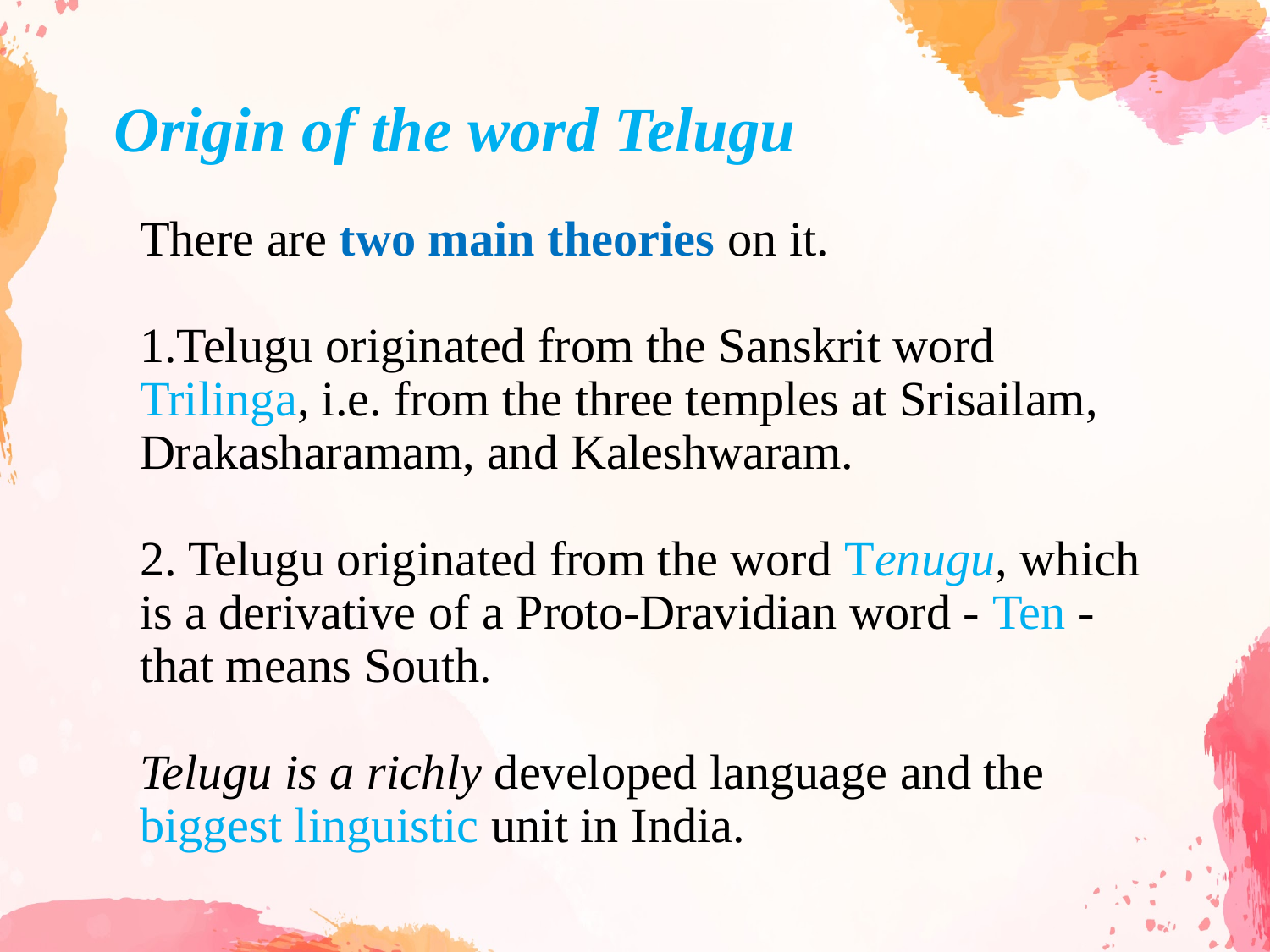

# Origin of the word Telugu
There are two main theories on it.

1.Telugu originated from the Sanskrit word Trilinga, i.e. from the three temples at Srisailam, Drakasharamam, and Kaleshwaram.

2. Telugu originated from the word Tenugu, which is a derivative of a Proto-Dravidian word - Ten - that means South.

Telugu is a richly developed language and the biggest linguistic unit in India.